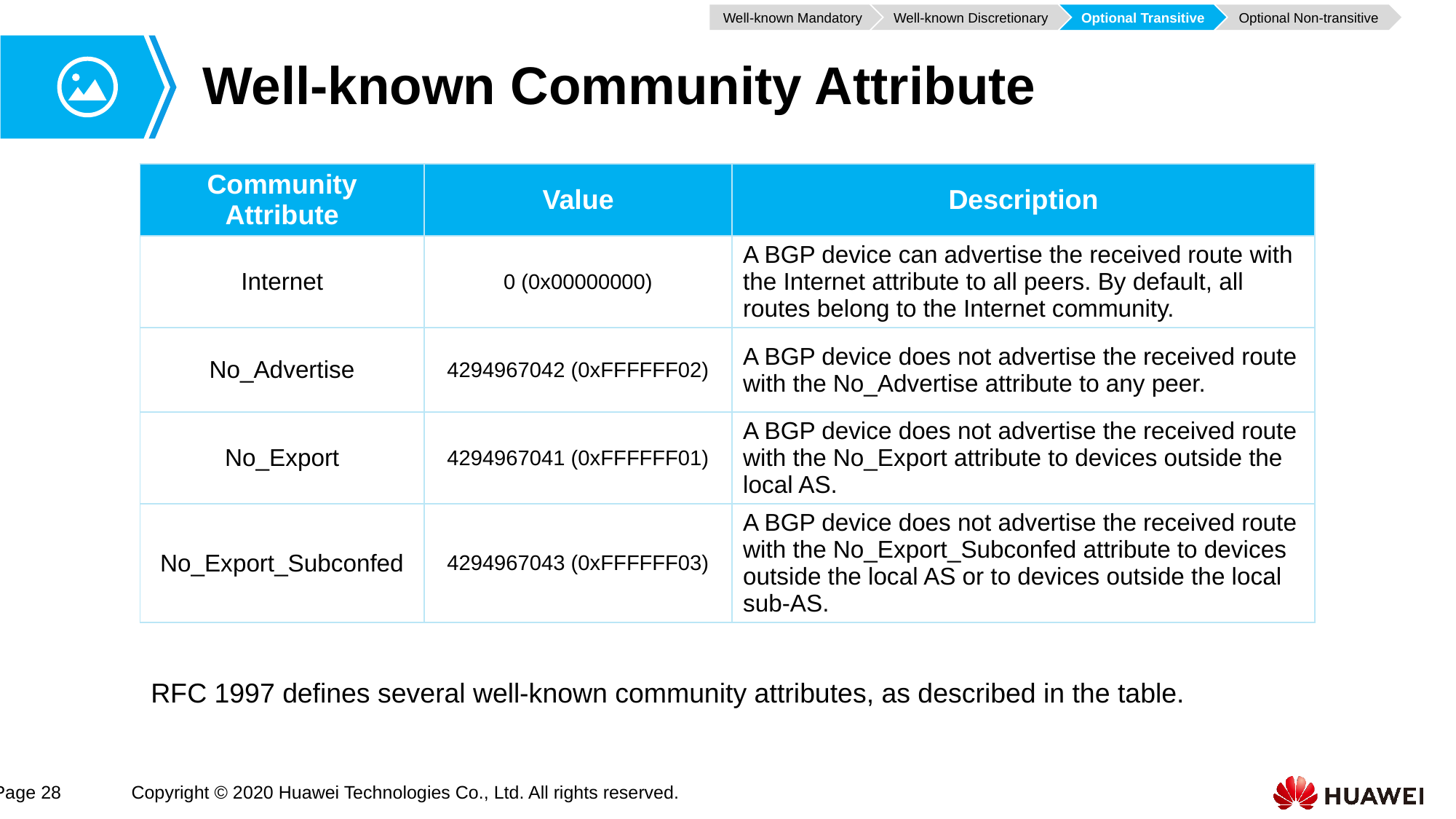

Well-known Mandatory
Well-known Discretionary
Optional Transitive
Optional Non-transitive
# Well-known Community Attribute
| Community Attribute | Value | Description |
| --- | --- | --- |
| Internet | 0 (0x00000000) | A BGP device can advertise the received route with the Internet attribute to all peers. By default, all routes belong to the Internet community. |
| No\_Advertise | 4294967042 (0xFFFFFF02) | A BGP device does not advertise the received route with the No\_Advertise attribute to any peer. |
| No\_Export | 4294967041 (0xFFFFFF01) | A BGP device does not advertise the received route with the No\_Export attribute to devices outside the local AS. |
| No\_Export\_Subconfed | 4294967043 (0xFFFFFF03) | A BGP device does not advertise the received route with the No\_Export\_Subconfed attribute to devices outside the local AS or to devices outside the local sub-AS. |
RFC 1997 defines several well-known community attributes, as described in the table.